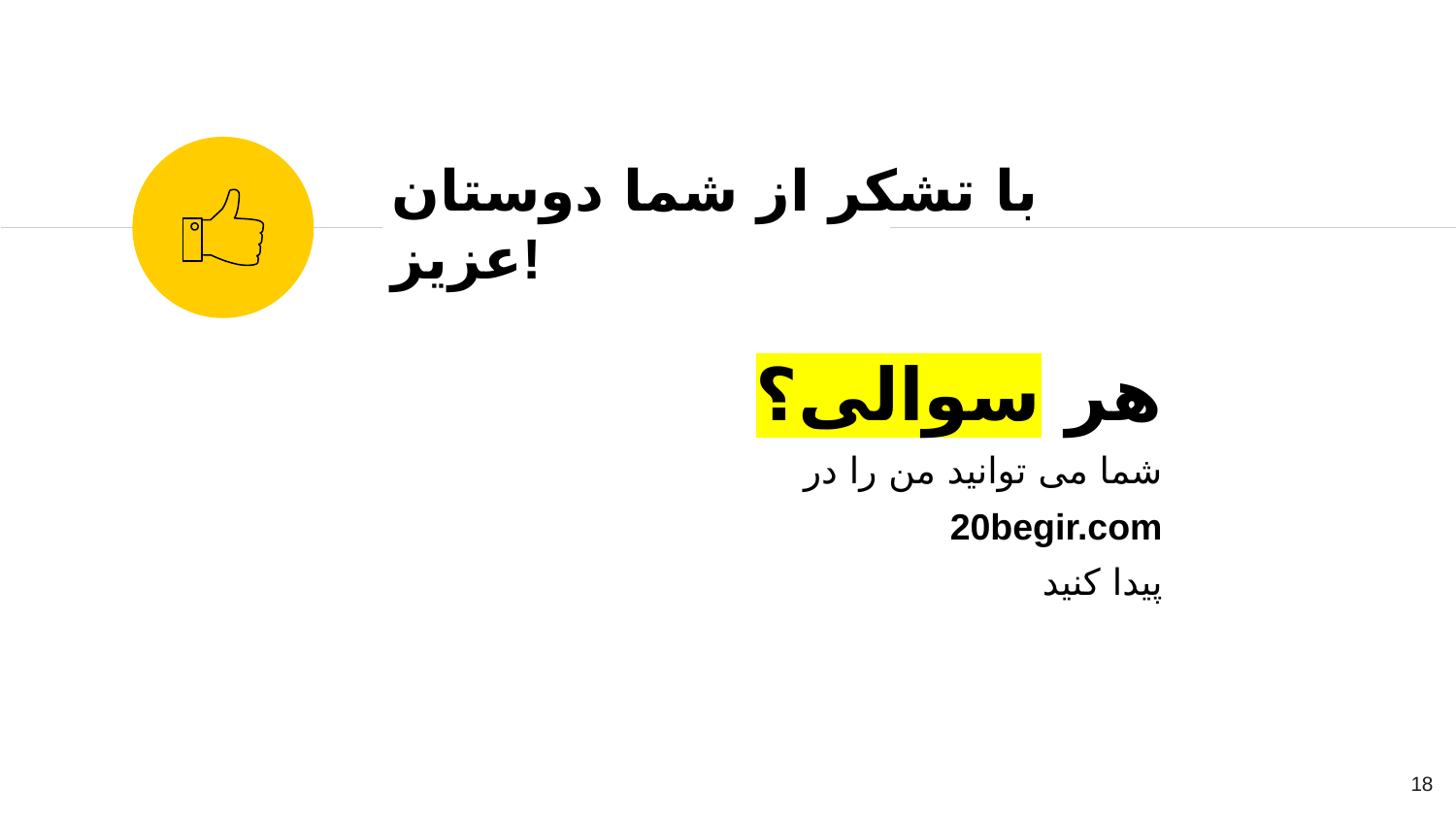

با تشکر از شما دوستان عزیز!

هر سوالی؟
شما می توانید من را در
20begir.com
پیدا کنید
18